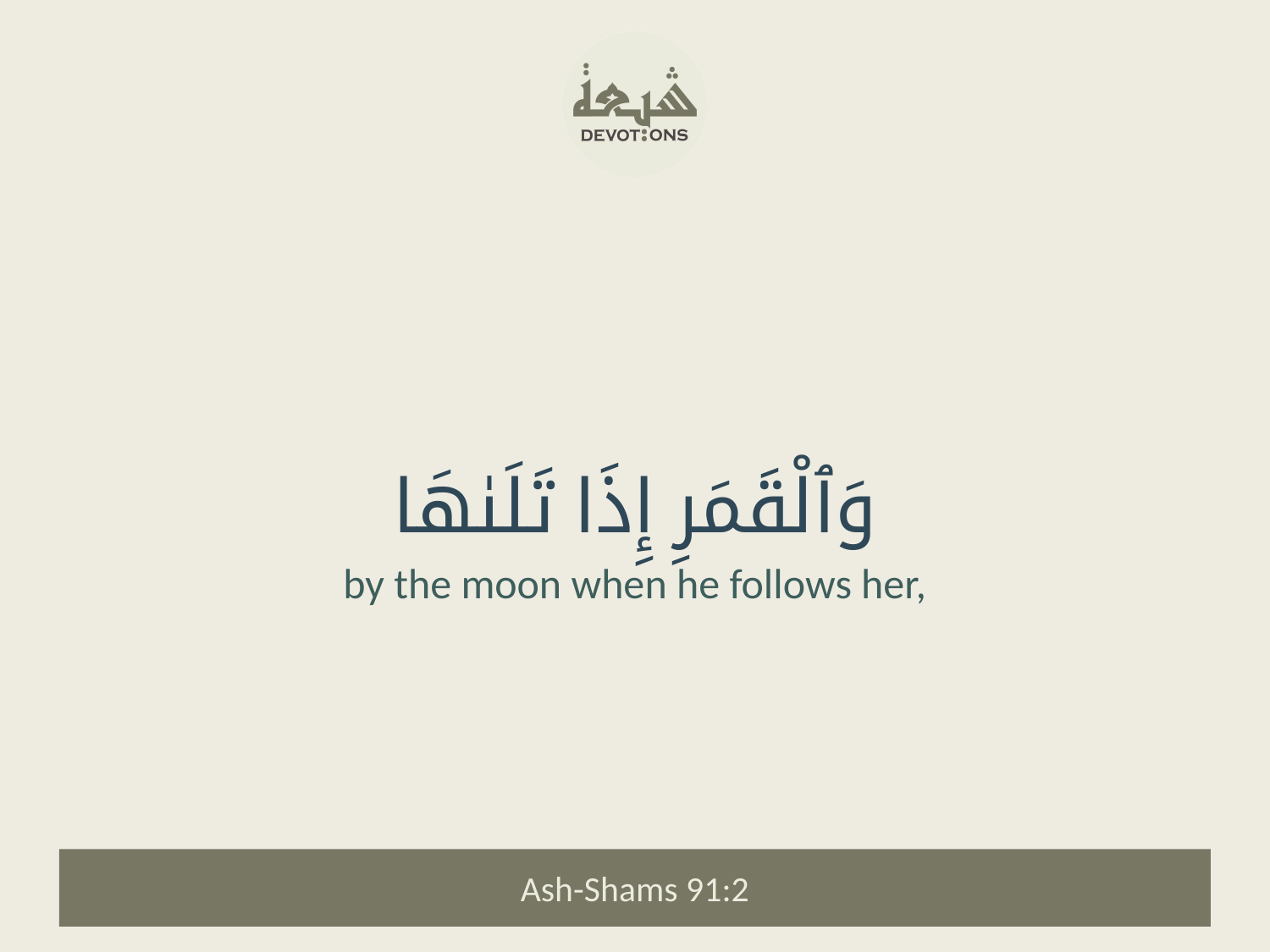

وَٱلْقَمَرِ إِذَا تَلَىٰهَا
by the moon when he follows her,
Ash-Shams 91:2